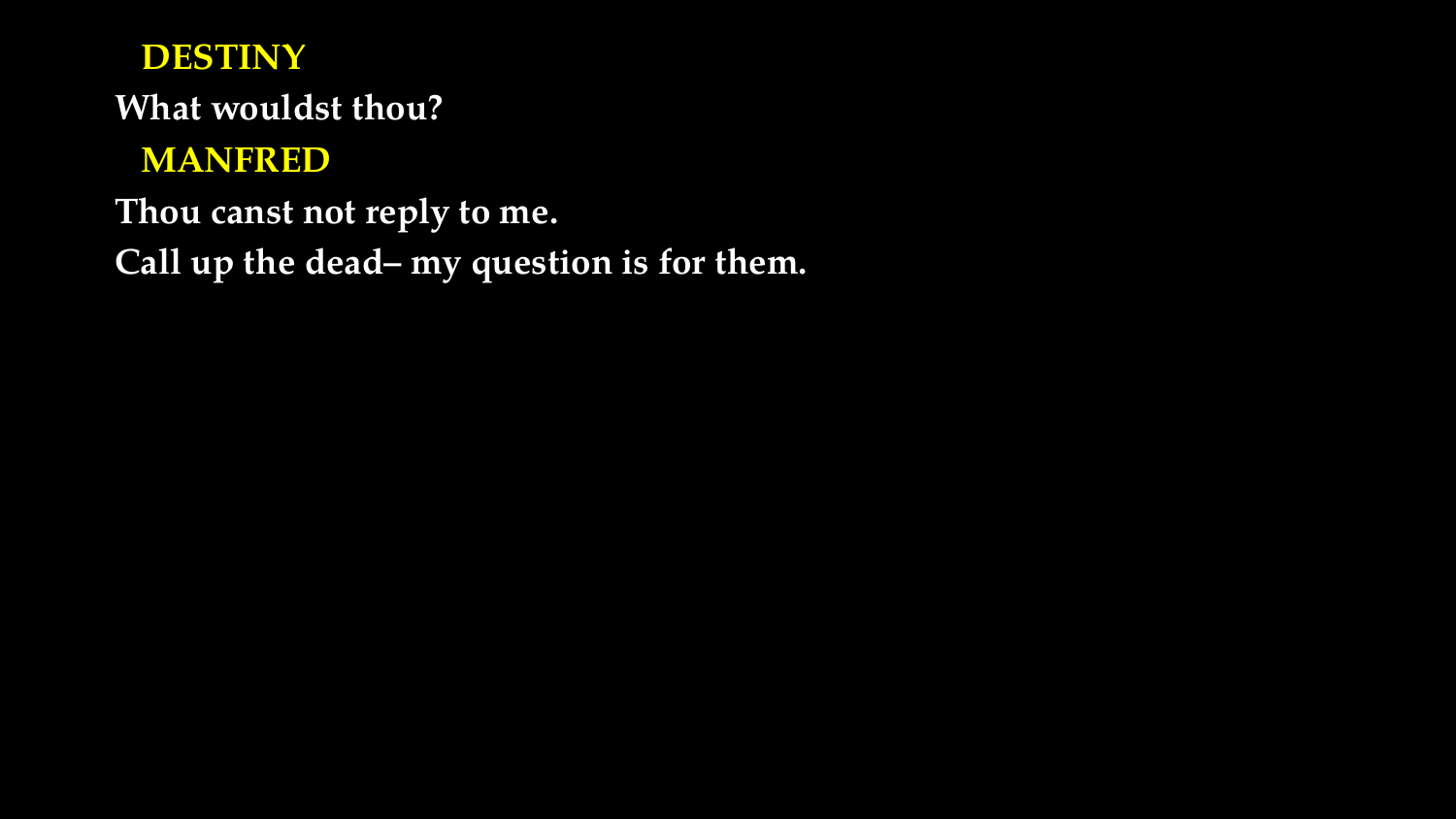

# DESTINY What wouldst thou? Manfred Thou canst not reply to me. Call up the dead– my question is for them.